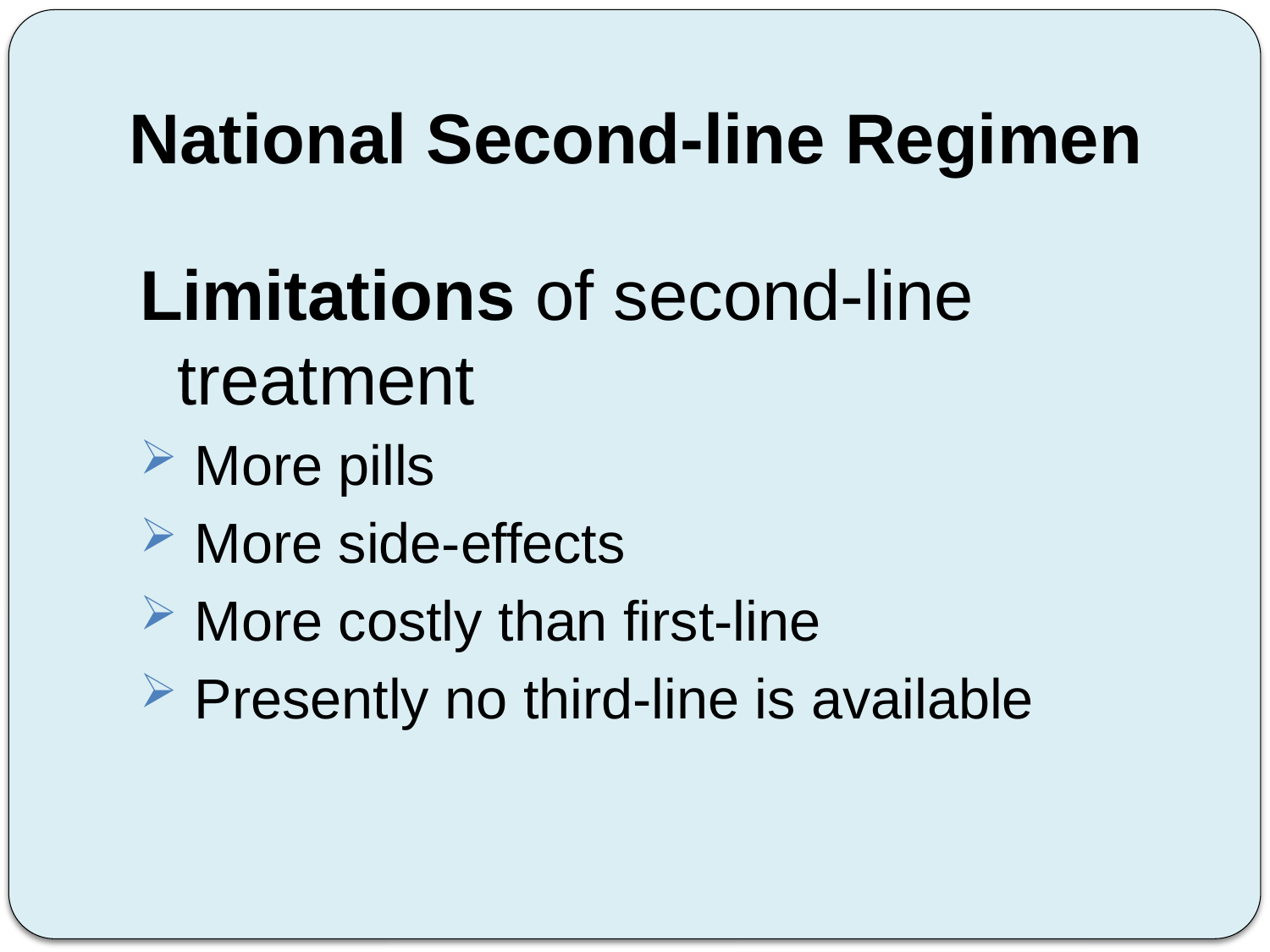

# National Second-line Regimen
Limitations of second-line treatment
More pills
More side-effects
More costly than first-line
Presently no third-line is available